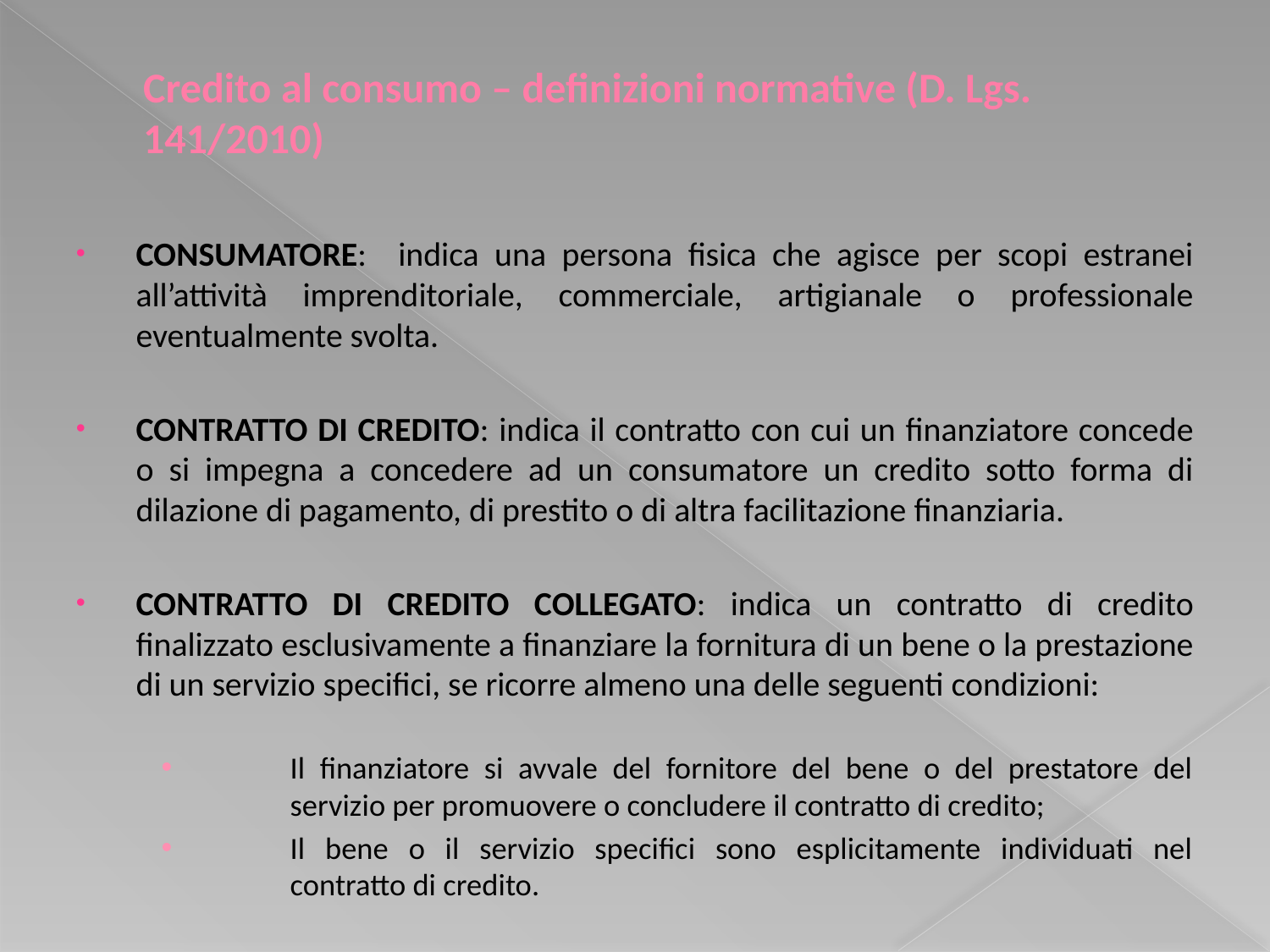

# Credito al consumo – definizioni normative (D. Lgs. 141/2010)

CONSUMATORE:  indica una persona fisica che agisce per scopi estranei all’attività imprenditoriale, commerciale, artigianale o professionale eventualmente svolta.

CONTRATTO DI CREDITO: indica il contratto con cui un finanziatore concede o si impegna a concedere ad un consumatore un credito sotto forma di dilazione di pagamento, di prestito o di altra facilitazione finanziaria.

CONTRATTO DI CREDITO COLLEGATO: indica un contratto di credito finalizzato esclusivamente a finanziare la fornitura di un bene o la prestazione di un servizio specifici, se ricorre almeno una delle seguenti condizioni:

Il finanziatore si avvale del fornitore del bene o del prestatore del servizio per promuovere o concludere il contratto di credito;
Il bene o il servizio specifici sono esplicitamente individuati nel contratto di credito.